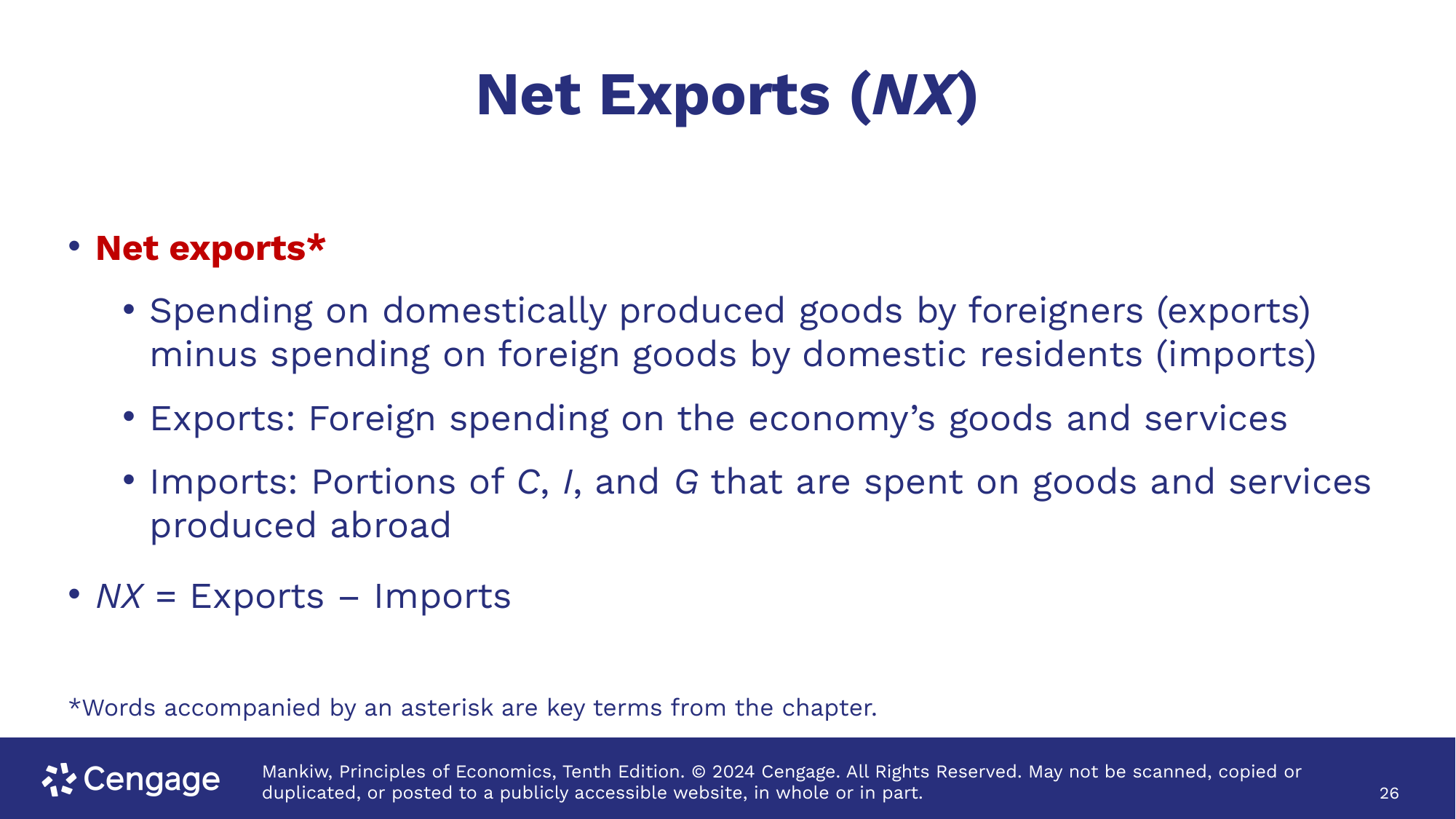

# Net Exports (NX)
Net exports*
Spending on domestically produced goods by foreigners (exports) minus spending on foreign goods by domestic residents (imports)
Exports: Foreign spending on the economy’s goods and services
Imports: Portions of C, I, and G that are spent on goods and services produced abroad
NX = Exports – Imports
*Words accompanied by an asterisk are key terms from the chapter.